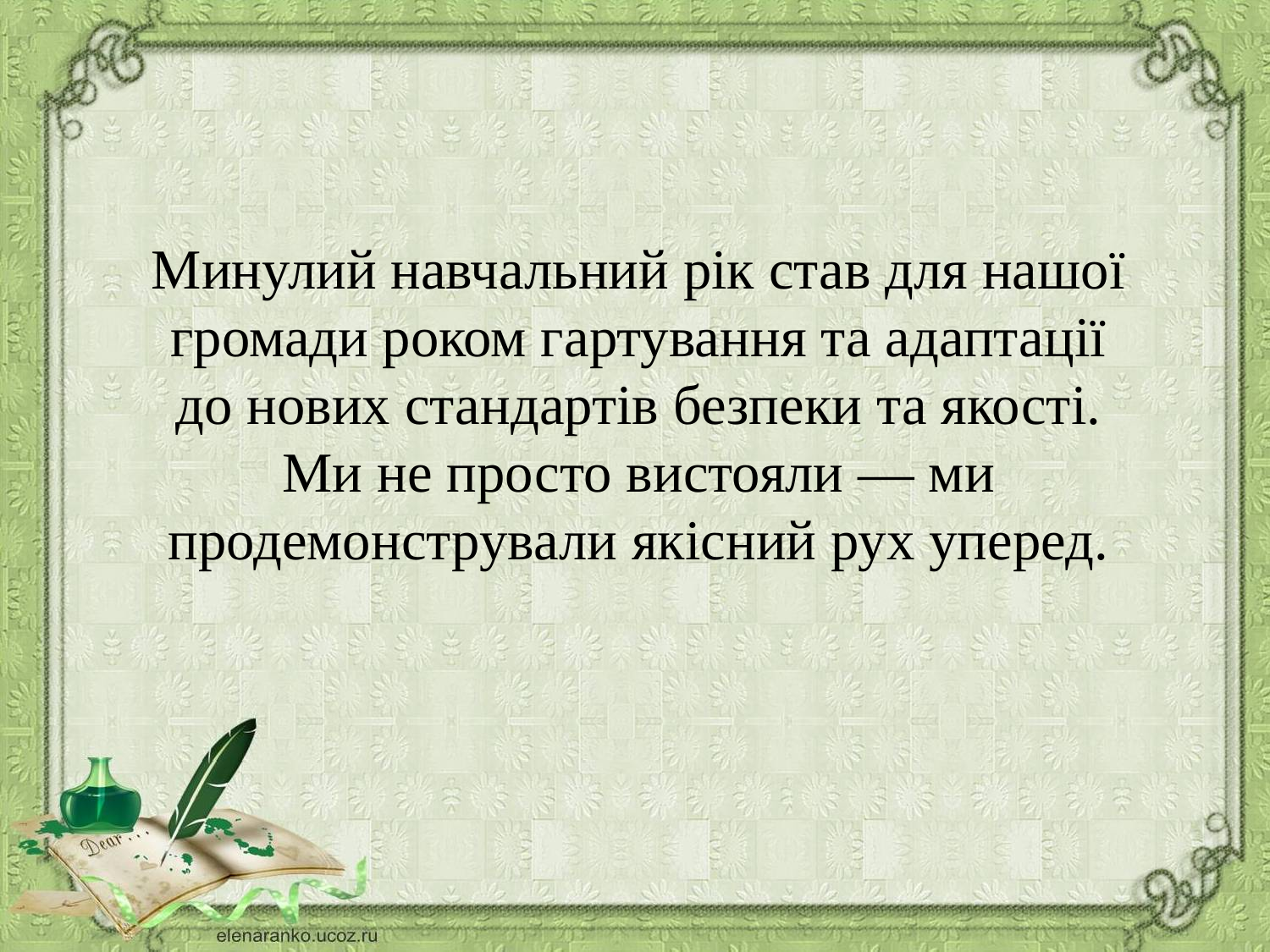

Минулий навчальний рік став для нашої громади роком гартування та адаптації до нових стандартів безпеки та якості. Ми не просто вистояли — ми продемонстрували якісний рух уперед.